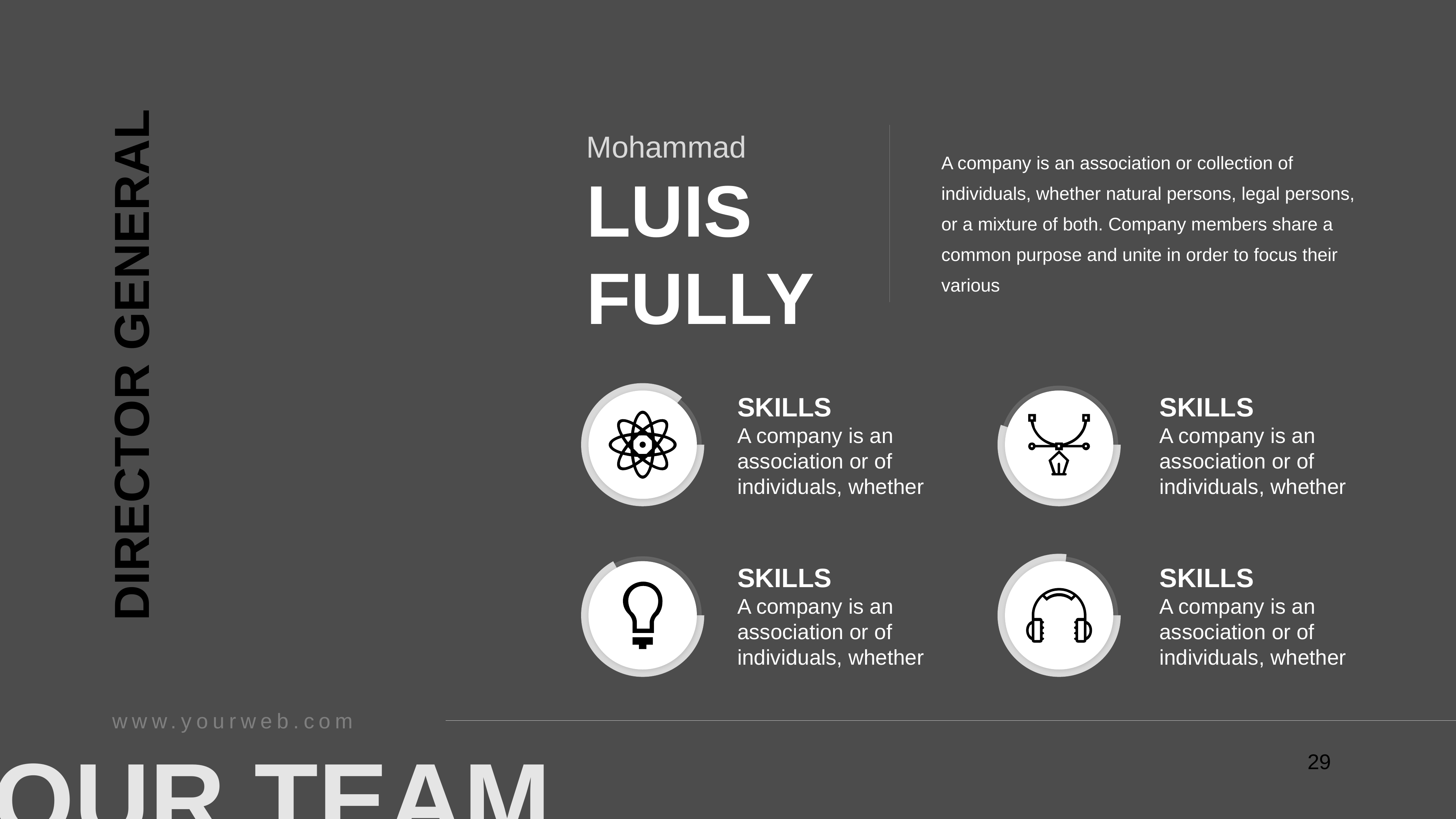

Mohammad
LUIS FULLY
A company is an association or collection of individuals, whether natural persons, legal persons, or a mixture of both. Company members share a common purpose and unite in order to focus their various
DIRECTOR GENERAL

SKILLS
A company is an association or of individuals, whether
SKILLS
A company is an association or of individuals, whether

SKILLS
A company is an association or of individuals, whether
SKILLS
A company is an association or of individuals, whether

www.yourweb.com
OUR TEAM